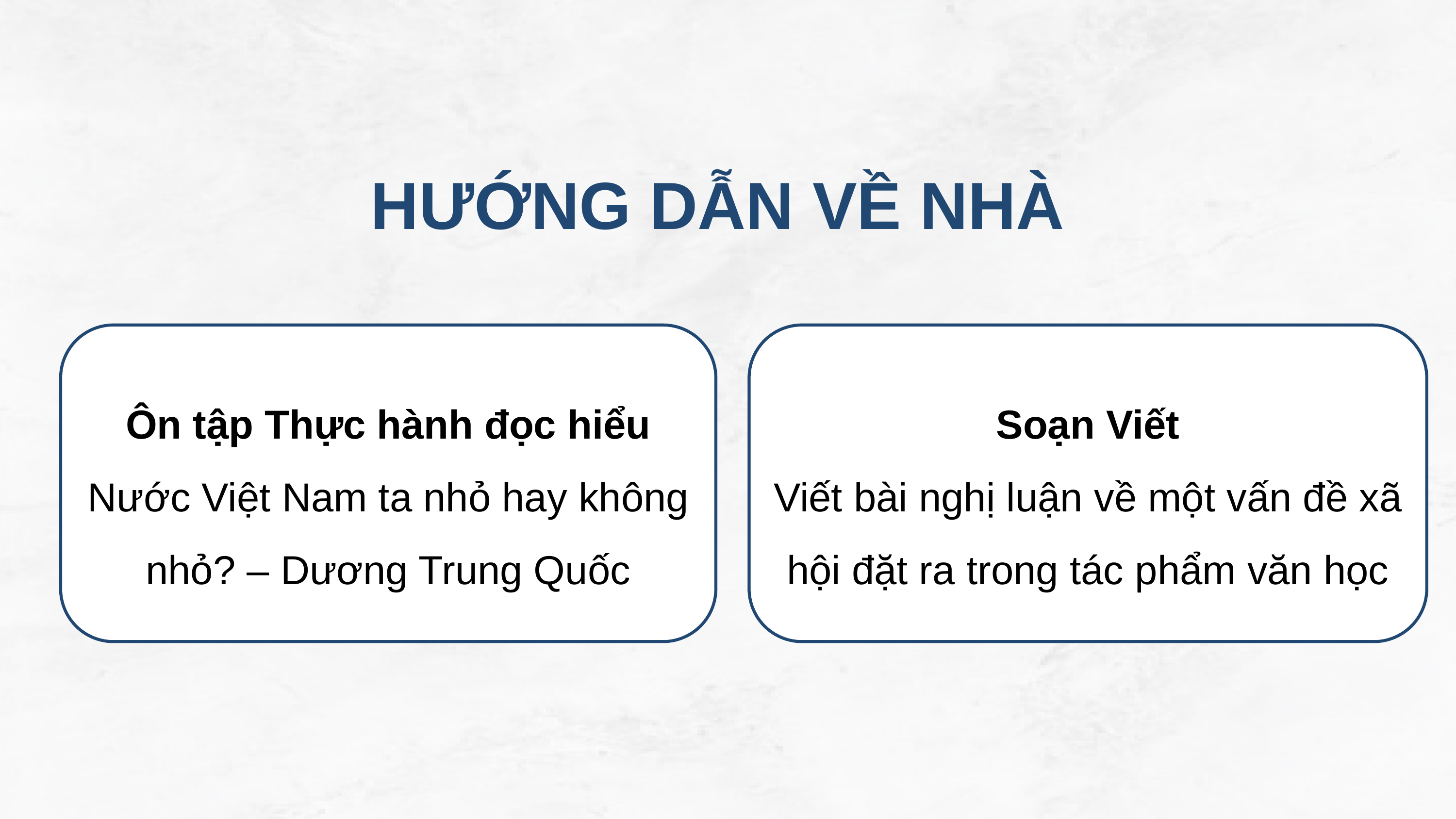

HƯỚNG DẪN VỀ NHÀ
Ôn tập Thực hành đọc hiểu
Nước Việt Nam ta nhỏ hay không nhỏ? – Dương Trung Quốc
Soạn Viết
Viết bài nghị luận về một vấn đề xã hội đặt ra trong tác phẩm văn học